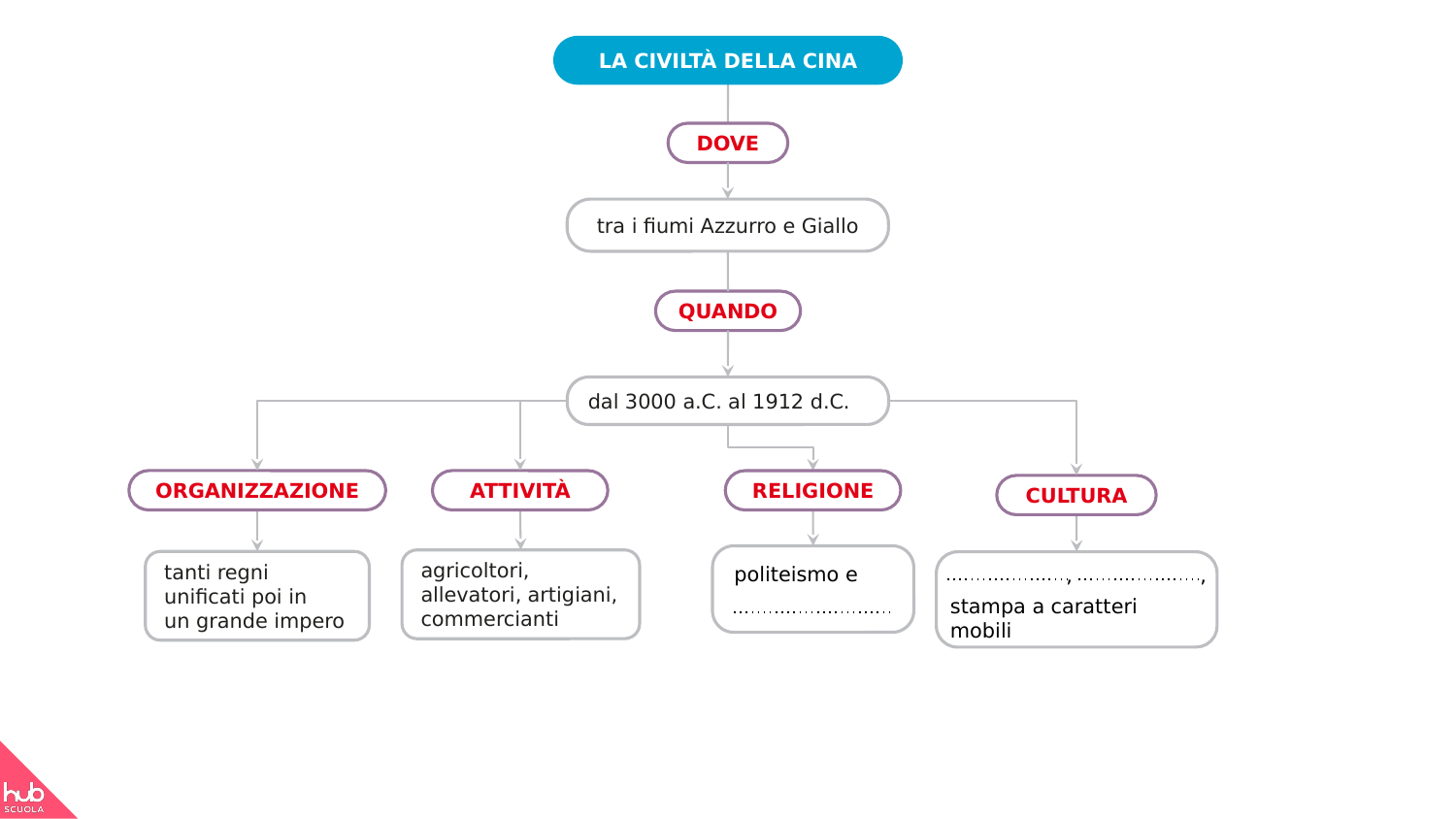

LA CIVILTÀ DELLA CINA
DOVE
tra i fiumi Azzurro e Giallo
QUANDO
dal 3000 a.C. al 1912 d.C.
ATTIVITÀ
ORGANIZZAZIONE
RELIGIONE
CULTURA

politeismo e
agricoltori,
allevatori, artigiani,
commercianti
tanti regni
unificati poi in
un grande impero

,
,
stampa a caratteri
mobili